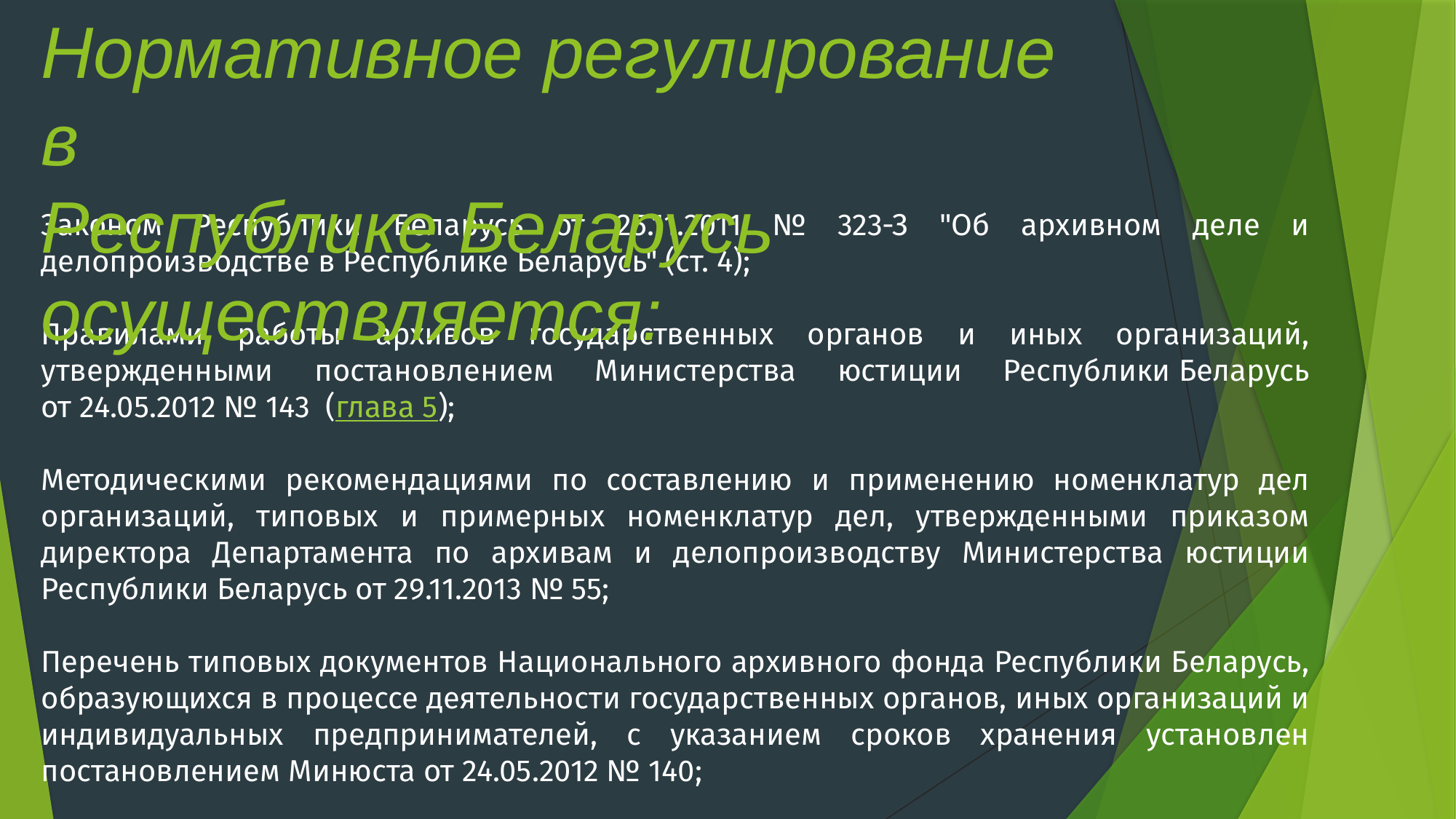

Нормативное регулирование в
Республике Беларусь осуществляется:

Законом Республики Беларусь от 25.11.2011 № 323-З "Об архивном деле и делопроизводстве в Республике Беларусь" (ст. 4);

Правилами работы архивов государственных органов и иных организаций, утвержденными постановлением Министерства юстиции Республики Беларусь от 24.05.2012 № 143  (глава 5);

Методическими рекомендациями по составлению и применению номенклатур дел организаций, типовых и примерных номенклатур дел, утвержденными приказом директора Департамента по архивам и делопроизводству Министерства юстиции Республики Беларусь от 29.11.2013 № 55;

Перечень типовых документов Национального архивного фонда Республики Беларусь, образующихся в процессе деятельности государственных органов, иных организаций и индивидуальных предпринимателей, с указанием сроков хранения установлен постановлением Минюста от 24.05.2012 № 140;